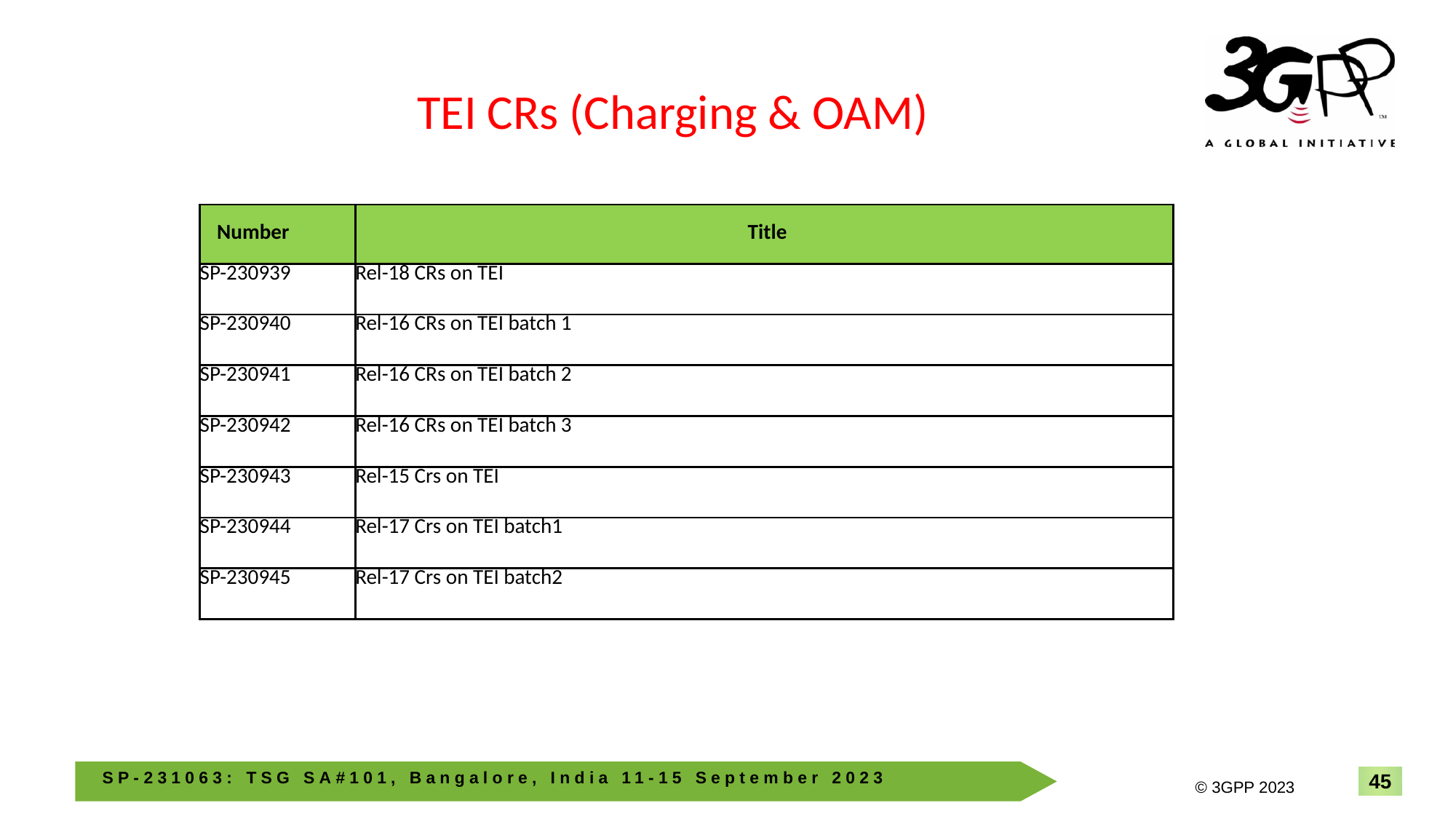

TEI CRs (Charging & OAM)

| Number | Title |
| --- | --- |
| SP-230939 | Rel-18 CRs on TEI |
| SP-230940 | Rel-16 CRs on TEI batch 1 |
| SP-230941 | Rel-16 CRs on TEI batch 2 |
| SP-230942 | Rel-16 CRs on TEI batch 3 |
| SP-230943 | Rel-15 Crs on TEI |
| SP-230944 | Rel-17 Crs on TEI batch1 |
| SP-230945 | Rel-17 Crs on TEI batch2 |